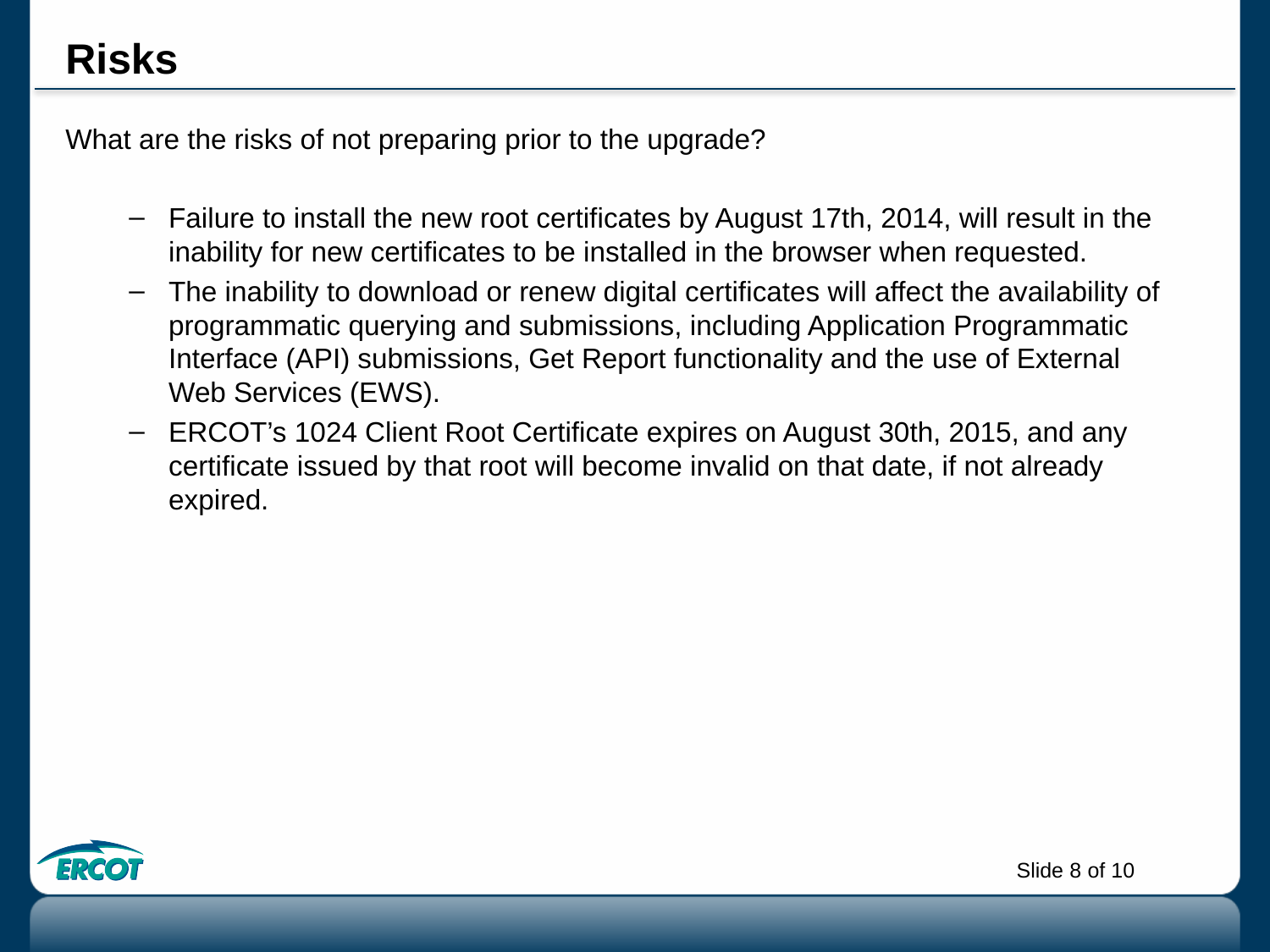

# Risks
What are the risks of not preparing prior to the upgrade?

Failure to install the new root certificates by August 17th, 2014, will result in the inability for new certificates to be installed in the browser when requested.
The inability to download or renew digital certificates will affect the availability of programmatic querying and submissions, including Application Programmatic Interface (API) submissions, Get Report functionality and the use of External Web Services (EWS).
ERCOT’s 1024 Client Root Certificate expires on August 30th, 2015, and any certificate issued by that root will become invalid on that date, if not already expired.